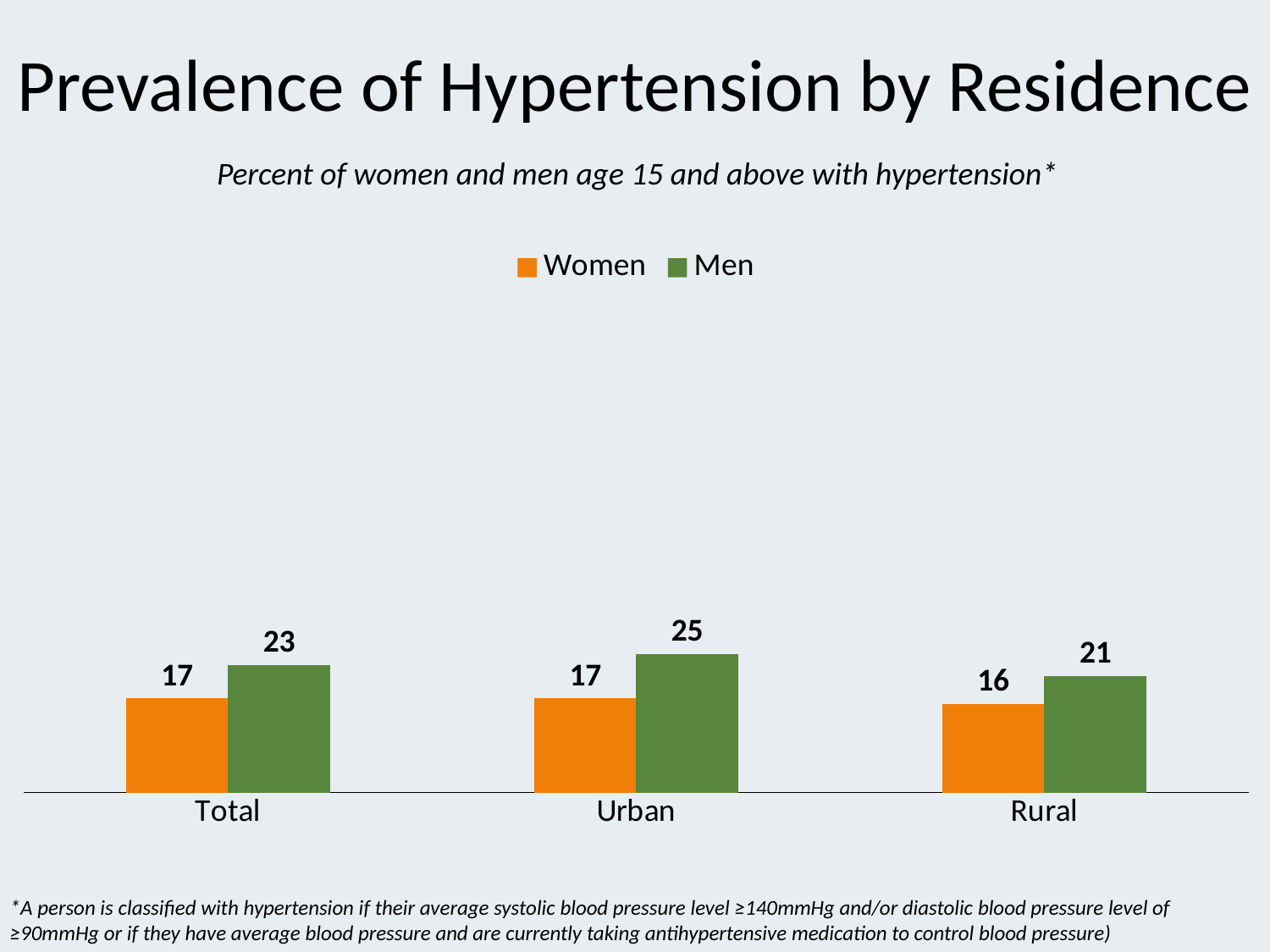

# Prevalence of Hypertension by Residence
Percent of women and men age 15 and above with hypertension*

### Chart

| Category | Women | Men |
|---|---|---|
| Total | 17.0 | 23.0 |
| Urban | 17.0 | 25.0 |
| Rural | 16.0 | 21.0 |
*A person is classified with hypertension if their average systolic blood pressure level ≥140mmHg and/or diastolic blood pressure level of ≥90mmHg or if they have average blood pressure and are currently taking antihypertensive medication to control blood pressure)